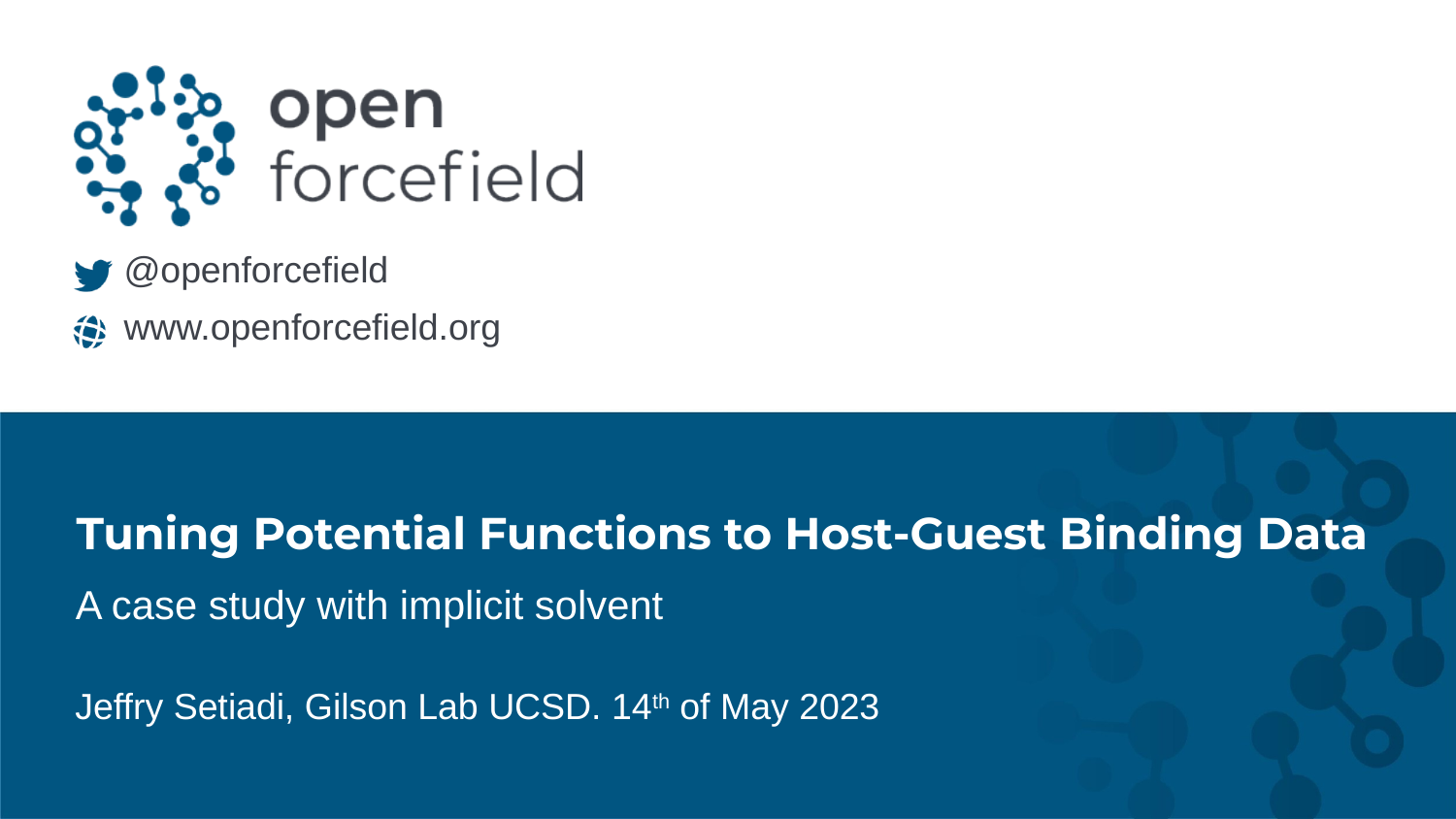

# Tuning Potential Functions to Host-Guest Binding Data
A case study with implicit solvent
Jeffry Setiadi, Gilson Lab UCSD. 14th of May 2023